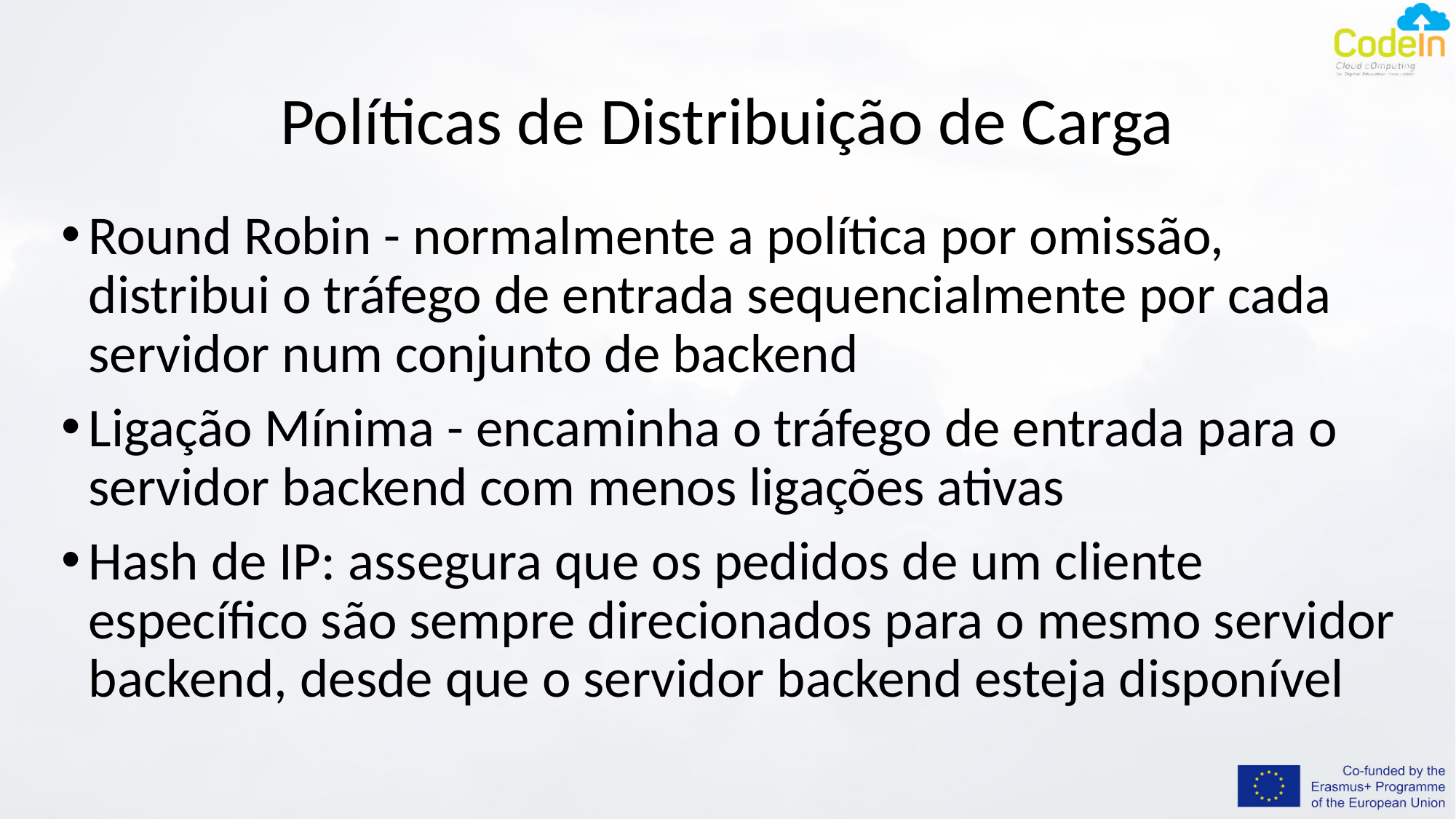

# Políticas de Distribuição de Carga
Round Robin - normalmente a política por omissão, distribui o tráfego de entrada sequencialmente por cada servidor num conjunto de backend
Ligação Mínima - encaminha o tráfego de entrada para o servidor backend com menos ligações ativas
Hash de IP: assegura que os pedidos de um cliente específico são sempre direcionados para o mesmo servidor backend, desde que o servidor backend esteja disponível